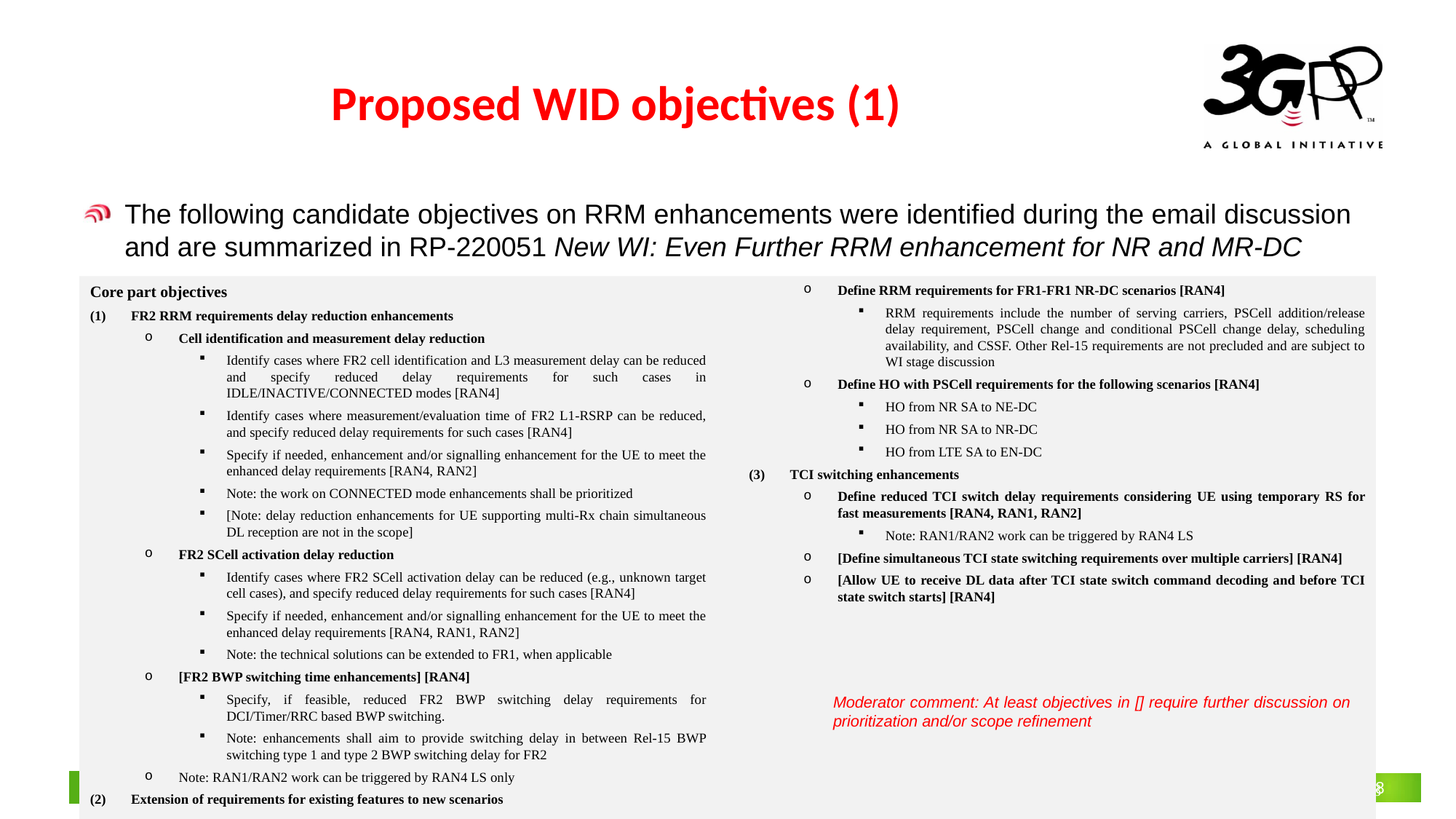

# Proposed WID objectives (1)
The following candidate objectives on RRM enhancements were identified during the email discussion and are summarized in RP-220051 New WI: Even Further RRM enhancement for NR and MR-DC

Core part objectives
FR2 RRM requirements delay reduction enhancements
Cell identification and measurement delay reduction
Identify cases where FR2 cell identification and L3 measurement delay can be reduced and specify reduced delay requirements for such cases in IDLE/INACTIVE/CONNECTED modes [RAN4]
Identify cases where measurement/evaluation time of FR2 L1-RSRP can be reduced, and specify reduced delay requirements for such cases [RAN4]
Specify if needed, enhancement and/or signalling enhancement for the UE to meet the enhanced delay requirements [RAN4, RAN2]
Note: the work on CONNECTED mode enhancements shall be prioritized
[Note: delay reduction enhancements for UE supporting multi-Rx chain simultaneous DL reception are not in the scope]
FR2 SCell activation delay reduction
Identify cases where FR2 SCell activation delay can be reduced (e.g., unknown target cell cases), and specify reduced delay requirements for such cases [RAN4]
Specify if needed, enhancement and/or signalling enhancement for the UE to meet the enhanced delay requirements [RAN4, RAN1, RAN2]
Note: the technical solutions can be extended to FR1, when applicable
[FR2 BWP switching time enhancements] [RAN4]
Specify, if feasible, reduced FR2 BWP switching delay requirements for DCI/Timer/RRC based BWP switching.
Note: enhancements shall aim to provide switching delay in between Rel-15 BWP switching type 1 and type 2 BWP switching delay for FR2
Note: RAN1/RAN2 work can be triggered by RAN4 LS only
Extension of requirements for existing features to new scenarios
Define RRM requirements for FR1-FR1 NR-DC scenarios [RAN4]
RRM requirements include the number of serving carriers, PSCell addition/release delay requirement, PSCell change and conditional PSCell change delay, scheduling availability, and CSSF. Other Rel-15 requirements are not precluded and are subject to WI stage discussion
Define HO with PSCell requirements for the following scenarios [RAN4]
HO from NR SA to NE-DC
HO from NR SA to NR-DC
HO from LTE SA to EN-DC
TCI switching enhancements
Define reduced TCI switch delay requirements considering UE using temporary RS for fast measurements [RAN4, RAN1, RAN2]
Note: RAN1/RAN2 work can be triggered by RAN4 LS
[Define simultaneous TCI state switching requirements over multiple carriers] [RAN4]
[Allow UE to receive DL data after TCI state switch command decoding and before TCI state switch starts] [RAN4]

Moderator comment: At least objectives in [] require further discussion on prioritization and/or scope refinement
8